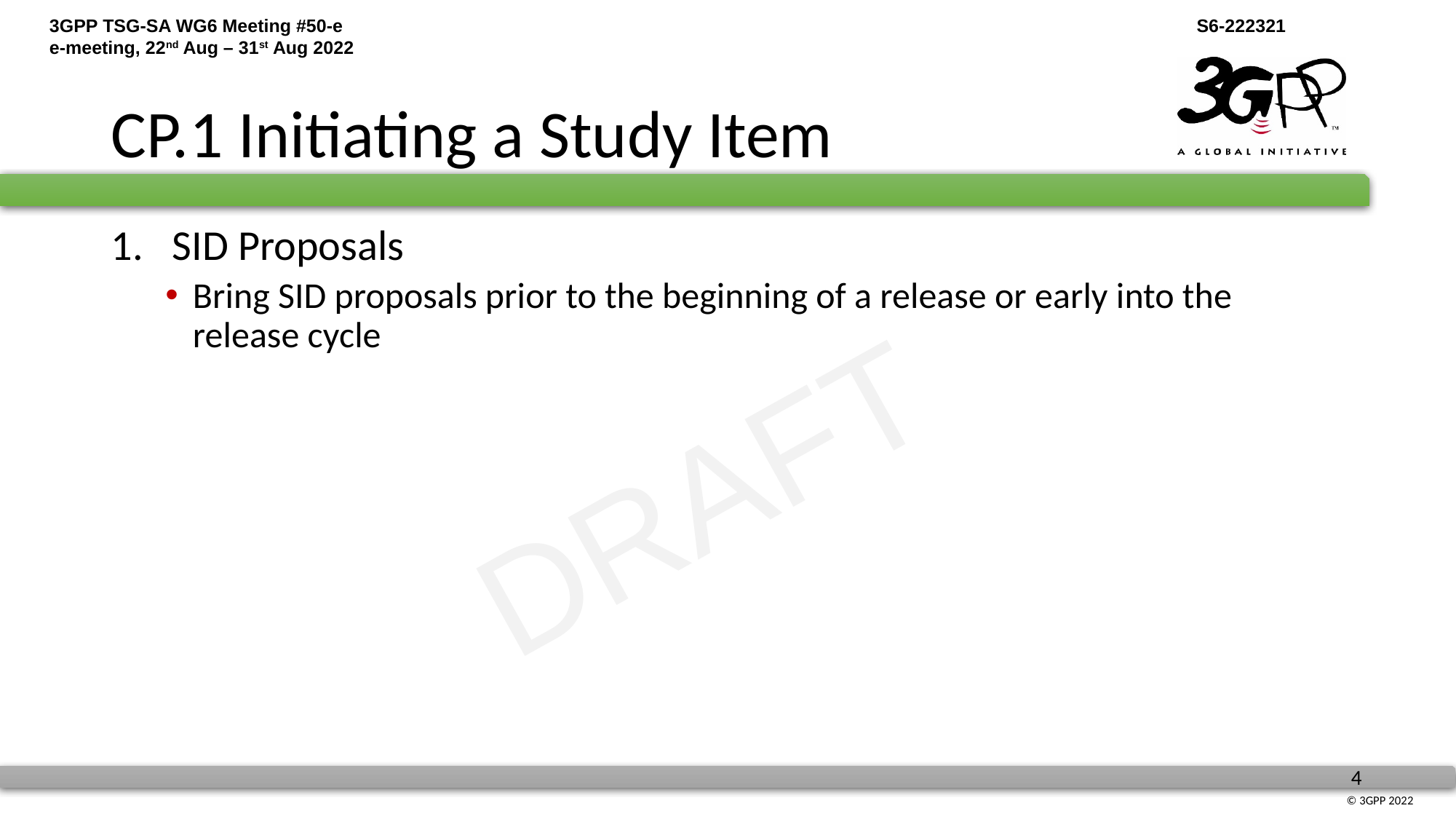

# CP.1 Initiating a Study Item
SID Proposals
Bring SID proposals prior to the beginning of a release or early into the release cycle